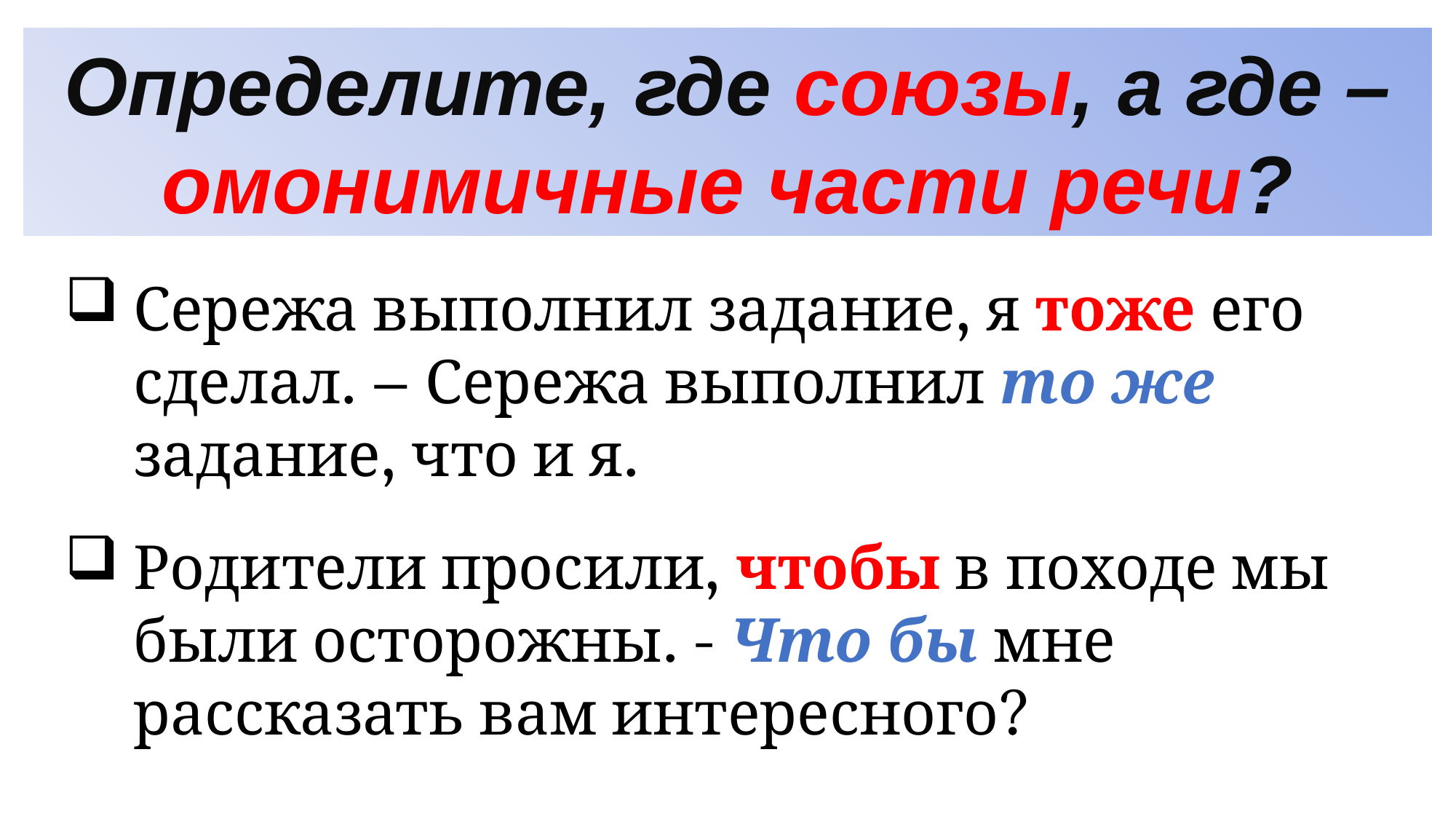

Определите, где союзы, а где – омонимичные части речи?
Сережа выполнил задание, я тоже его сделал. – Сережа выполнил то же задание, что и я.
Родители просили, чтобы в походе мы были осторожны. - Что бы мне рассказать вам интересного?